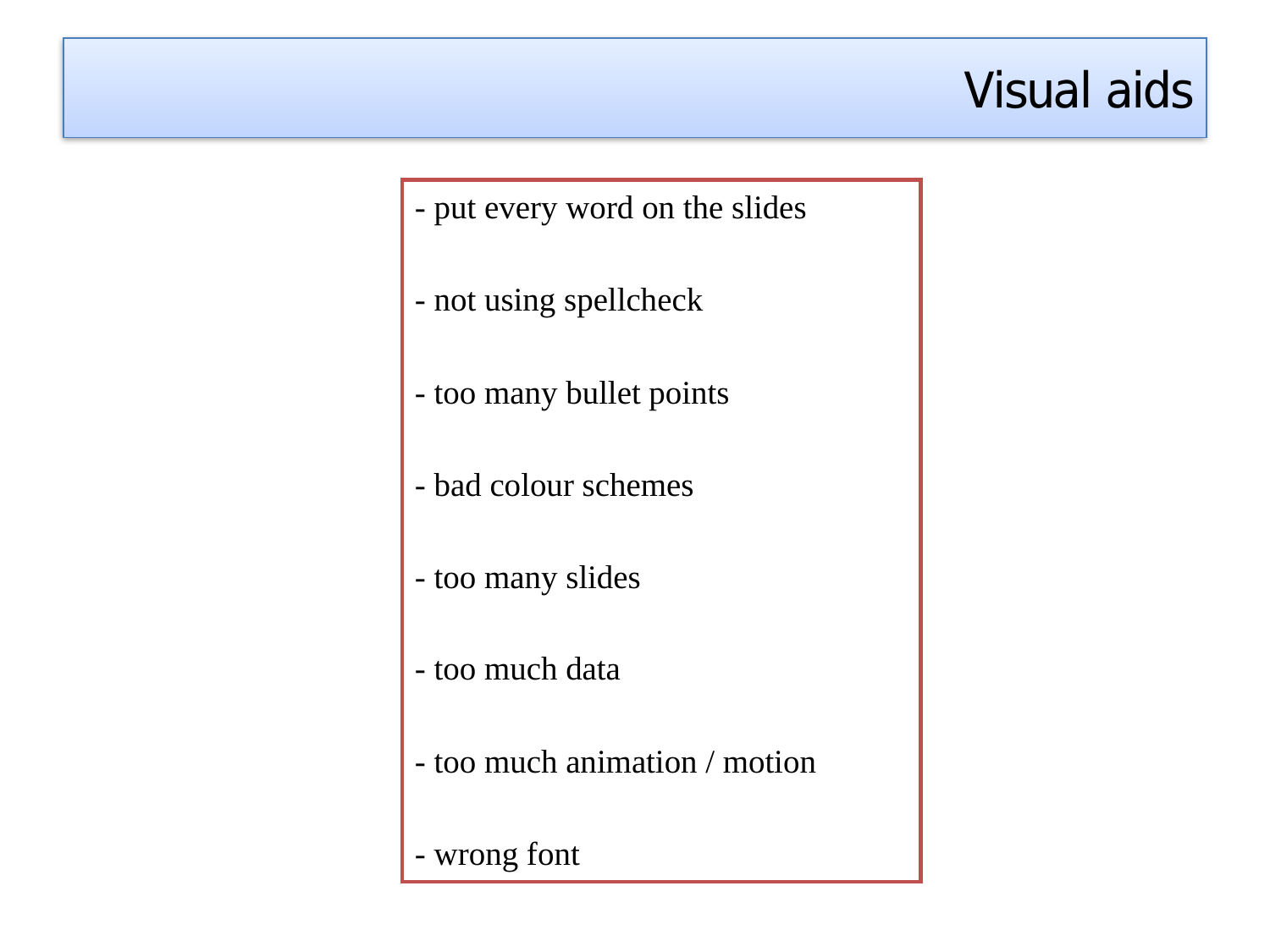

# Visual aids
- put every word on the slides

- not using spellcheck

- too many bullet points

- bad colour schemes

- too many slides

- too much data

- too much animation / motion

- wrong font